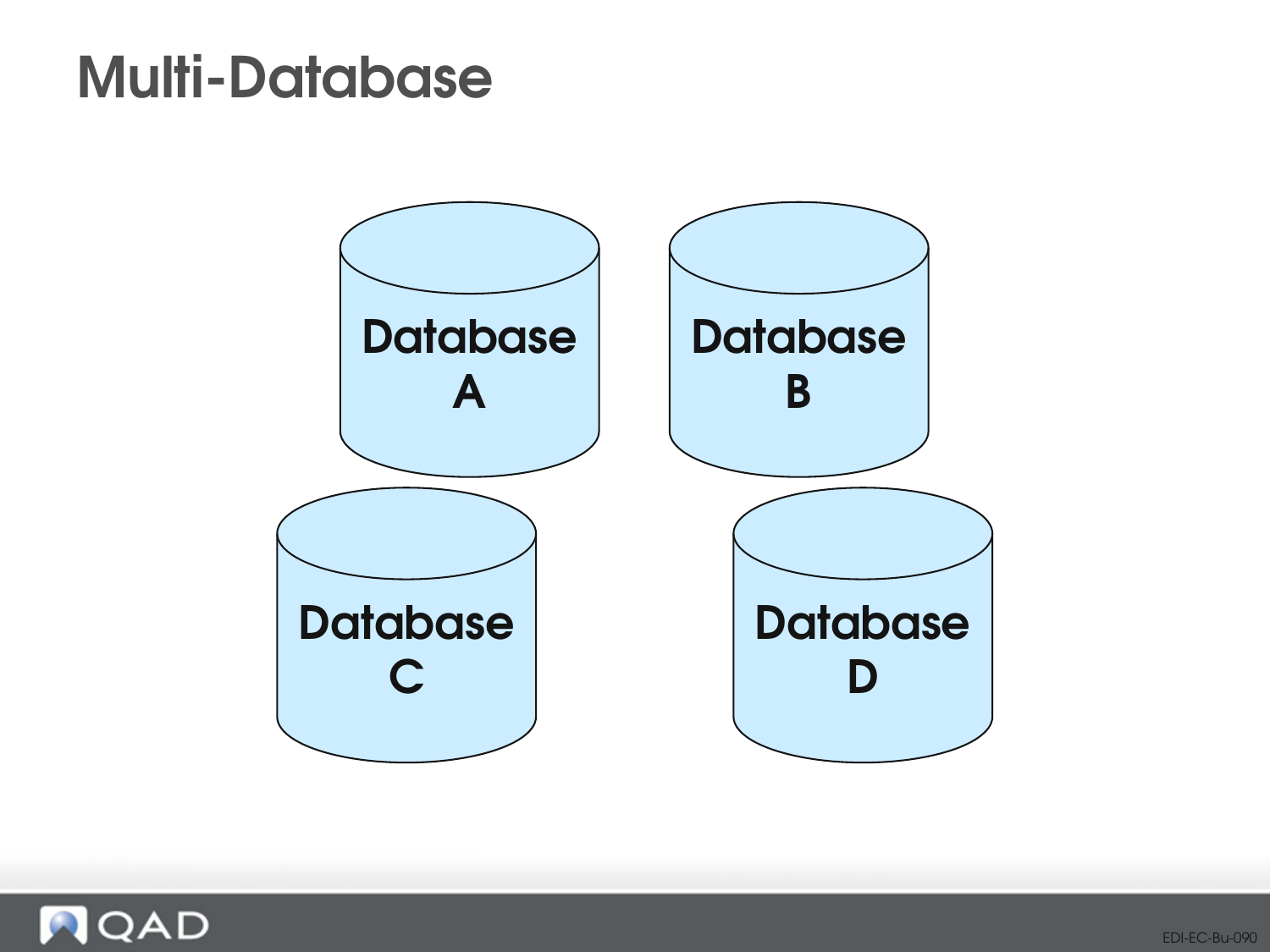

# Multi-Database
Database
A
Database
B
Database
C
Database
D
EDI-EC-Bu-090